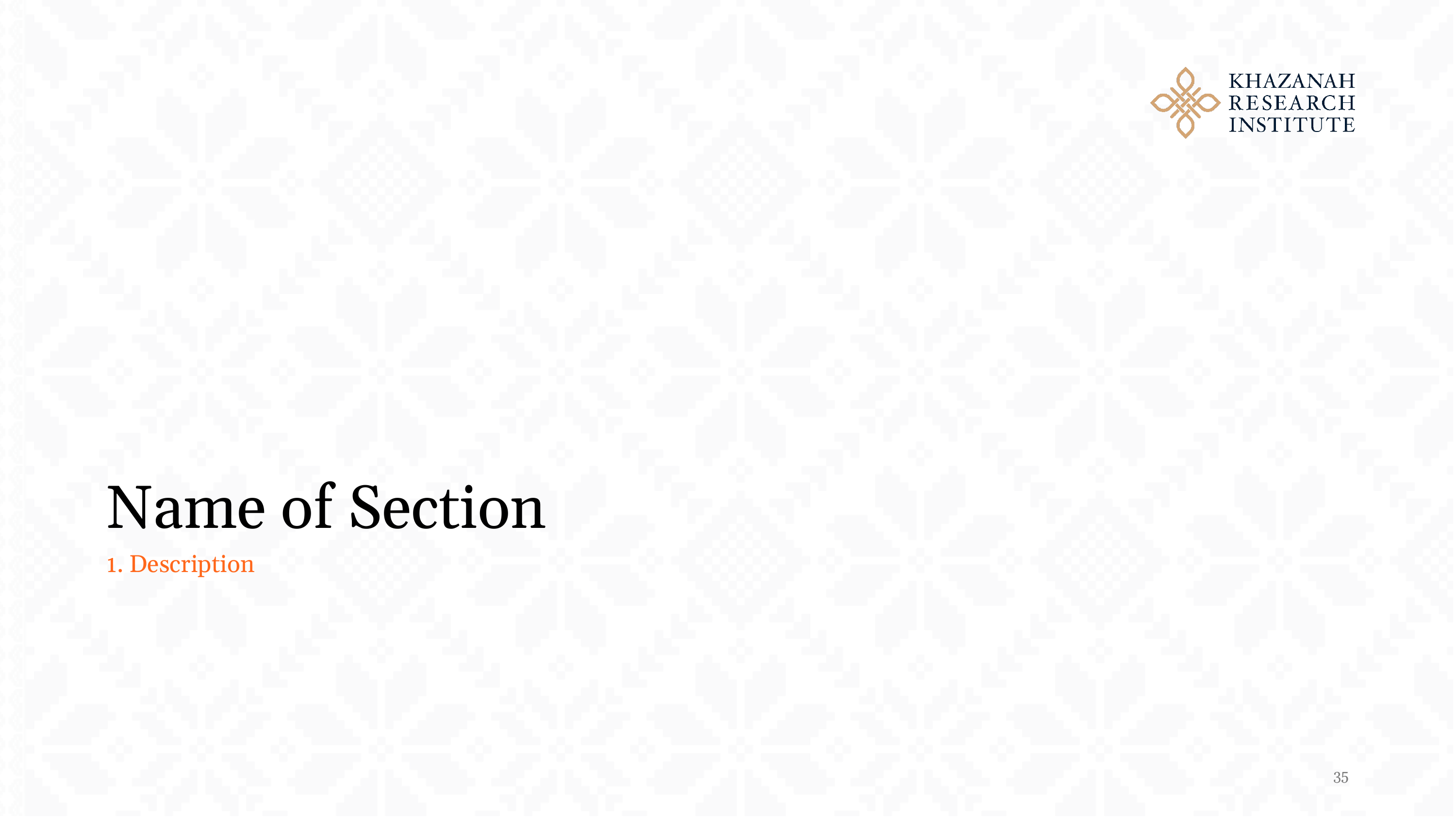

# Name of Section
1. Description
35